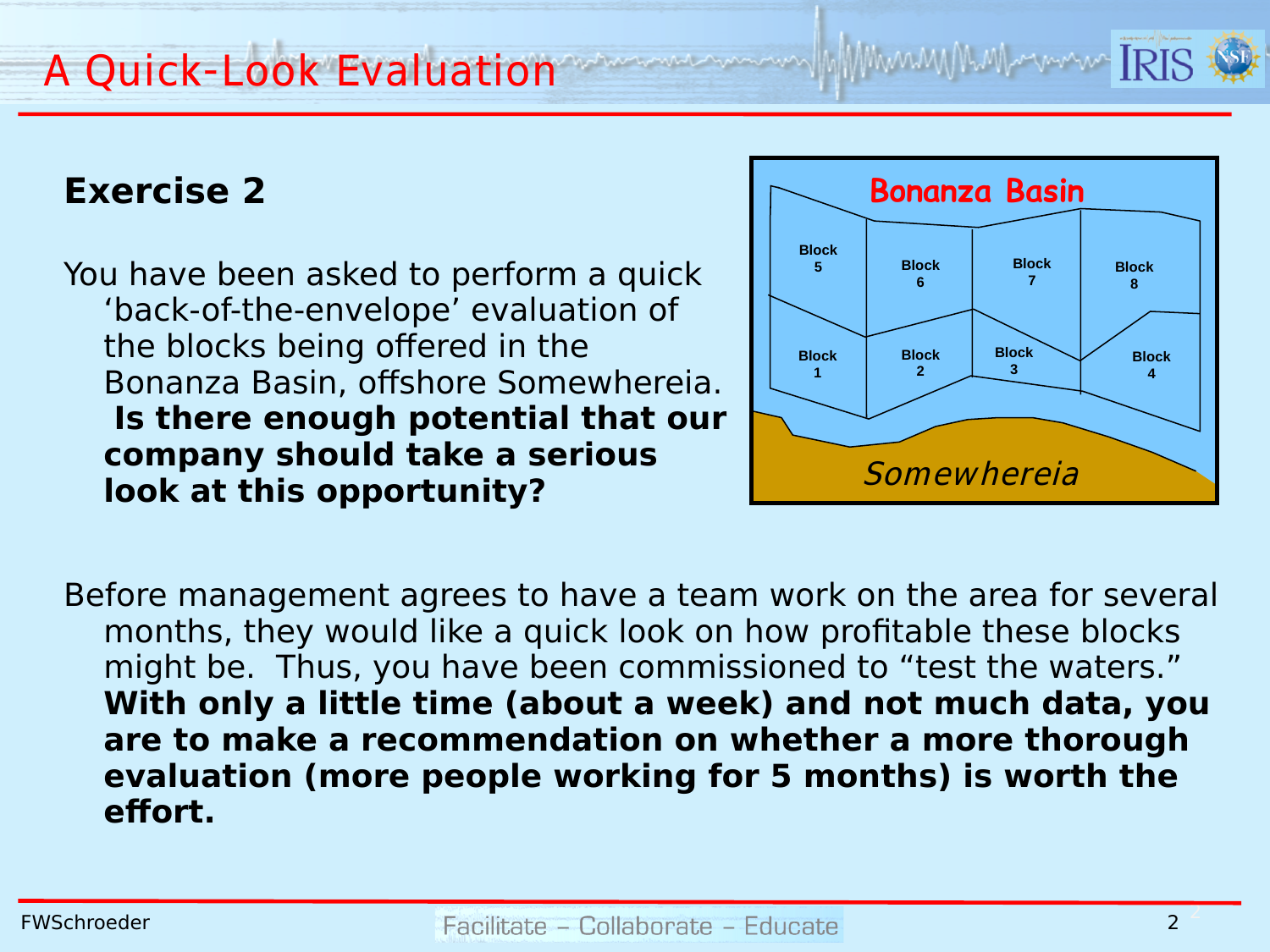

# A Quick-Look Evaluation

Bonanza Basin
Exercise 2

You have been asked to perform a quick ‘back-of-the-envelope’ evaluation of the blocks being offered in the Bonanza Basin, offshore Somewhereia.  Is there enough potential that our company should take a serious look at this opportunity?

Block
5
Block
7
Block
6
Block
8

Block
3
Block
2
Block
1
Block
4

Somewhereia
Before management agrees to have a team work on the area for several months, they would like a quick look on how profitable these blocks might be.  Thus, you have been commissioned to “test the waters.”  With only a little time (about a week) and not much data, you are to make a recommendation on whether a more thorough evaluation (more people working for 5 months) is worth the effort.